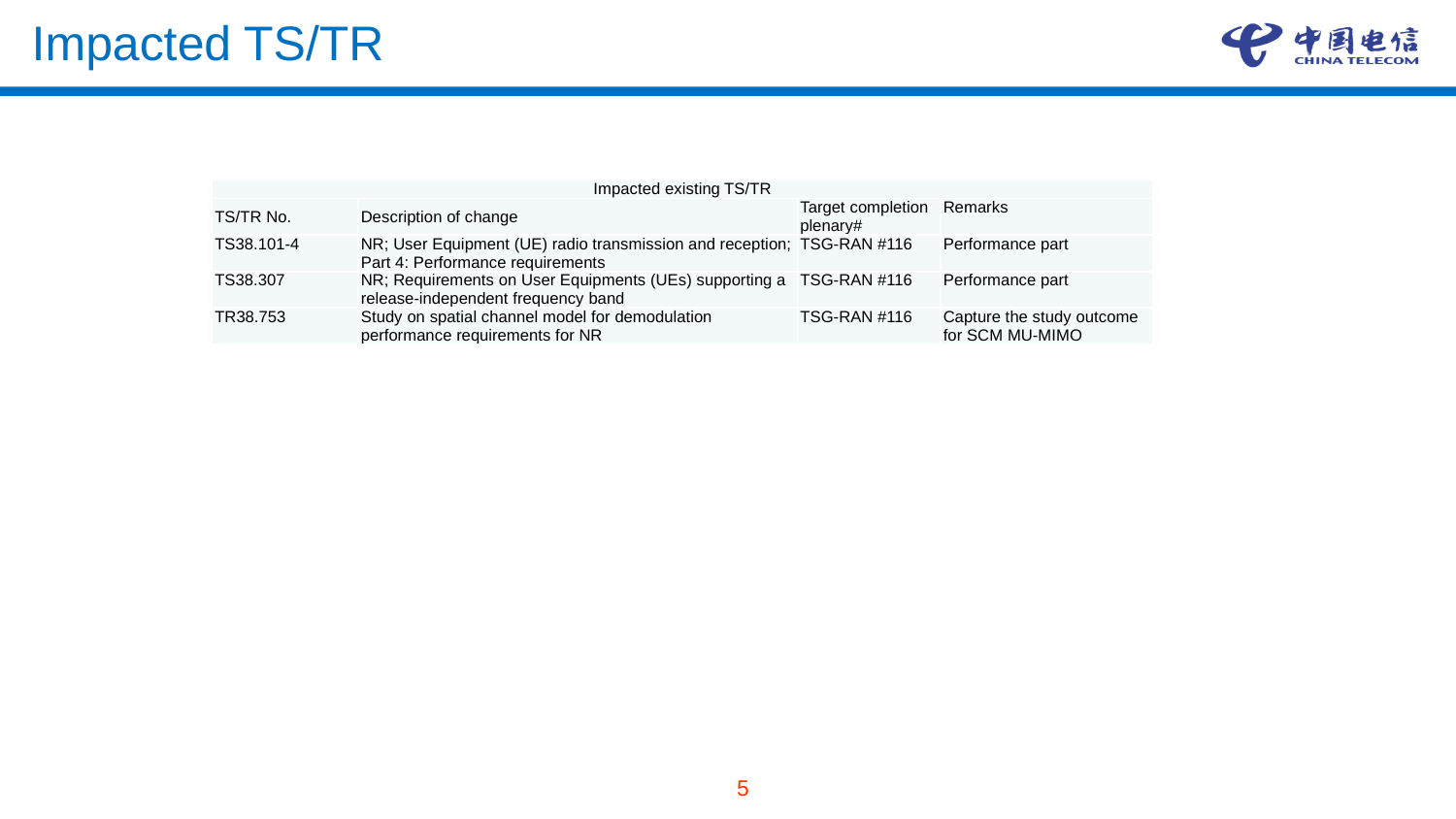

# Impacted TS/TR

| Impacted existing TS/TR |  |  |  |
| --- | --- | --- | --- |
| TS/TR No. | Description of change | Target completion plenary# | Remarks |
| TS38.101-4 | NR; User Equipment (UE) radio transmission and reception; Part 4: Performance requirements | TSG-RAN #116 | Performance part |
| TS38.307 | NR; Requirements on User Equipments (UEs) supporting a release-independent frequency band | TSG-RAN #116 | Performance part |
| TR38.753 | Study on spatial channel model for demodulation performance requirements for NR | TSG-RAN #116 | Capture the study outcome for SCM MU-MIMO |
5